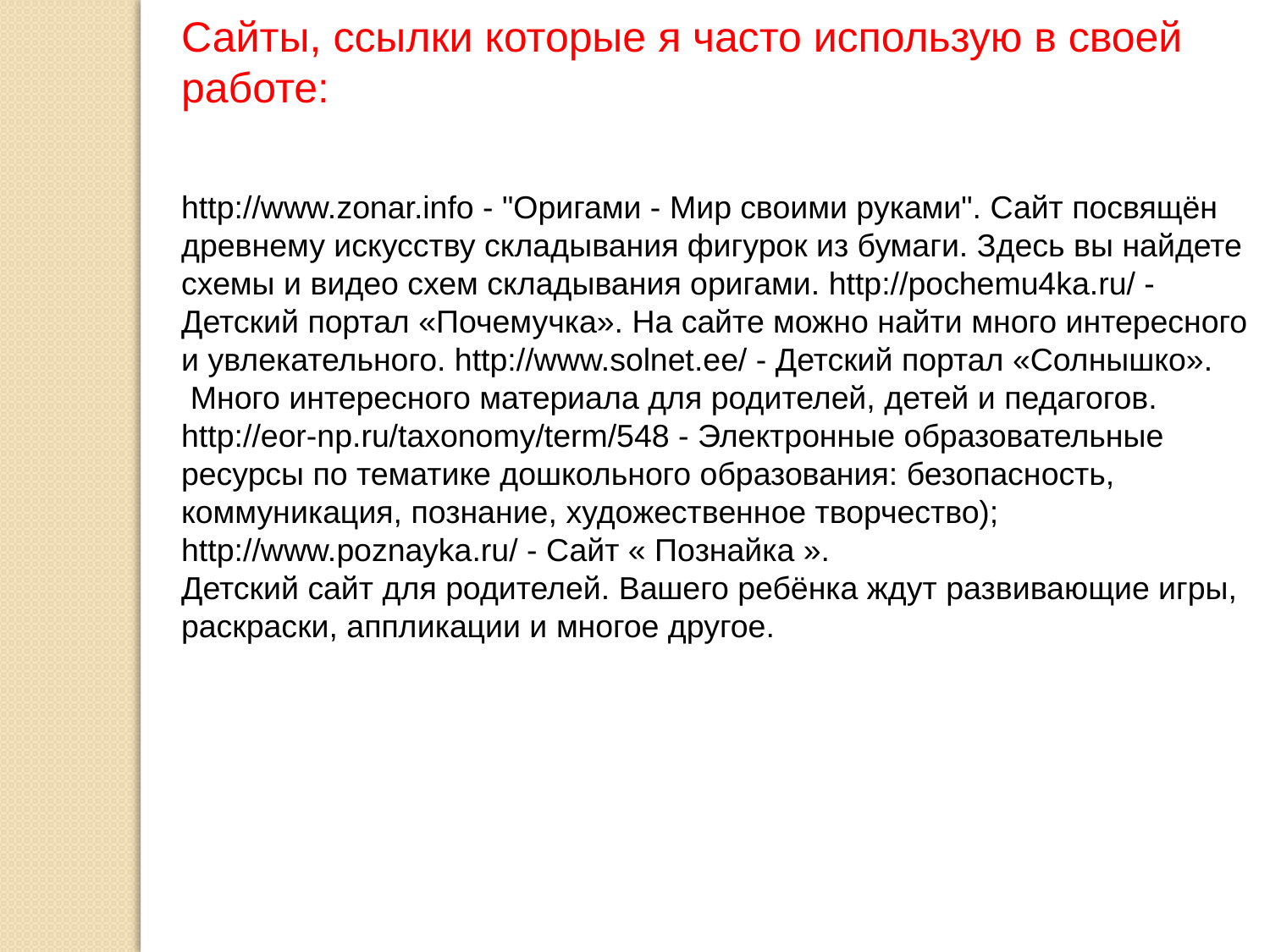

Сайты, ссылки которые я часто использую в своей работе:

http://www.zonar.info - "Оригами - Мир своими руками". Сайт посвящён древнему искусству складывания фигурок из бумаги. Здесь вы найдете схемы и видео схем складывания оригами. http://pochemu4ka.ru/ - Детский портал «Почемучка». На сайте можно найти много интересного и увлекательного. http://www.solnet.ee/ - Детский портал «Солнышко».
 Много интересного материала для родителей, детей и педагогов. http://eor-np.ru/taxonomy/term/548 - Электронные образовательные ресурсы по тематике дошкольного образования: безопасность, коммуникация, познание, художественное творчество); http://www.poznayka.ru/ - Сайт « Познайка ».
Детский сайт для родителей. Вашего ребёнка ждут развивающие игры, раскраски, аппликации и многое другое.